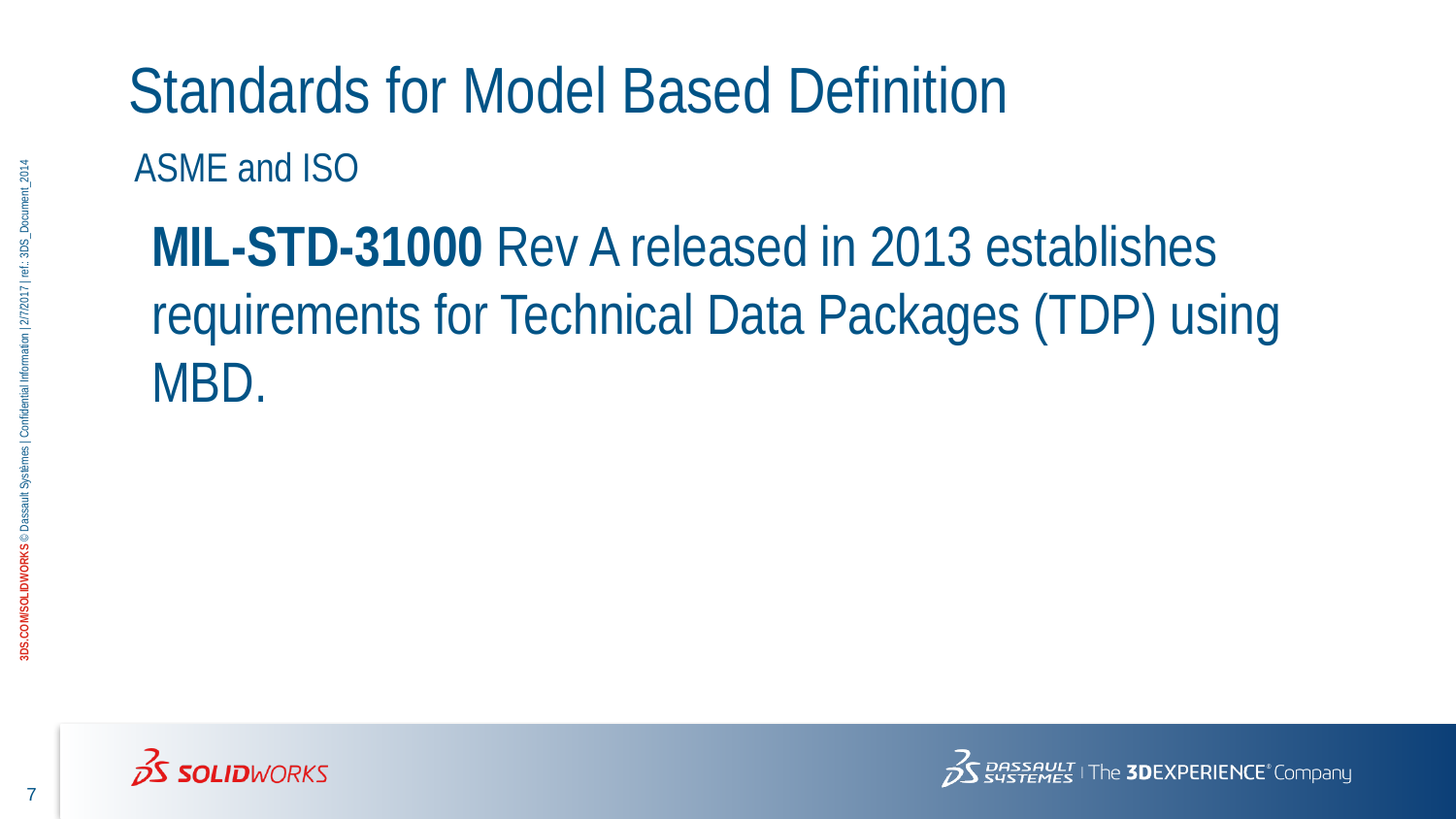

# Standards for Model Based Definition
ASME and ISO
MIL-STD-31000 Rev A released in 2013 establishes requirements for Technical Data Packages (TDP) using MBD.